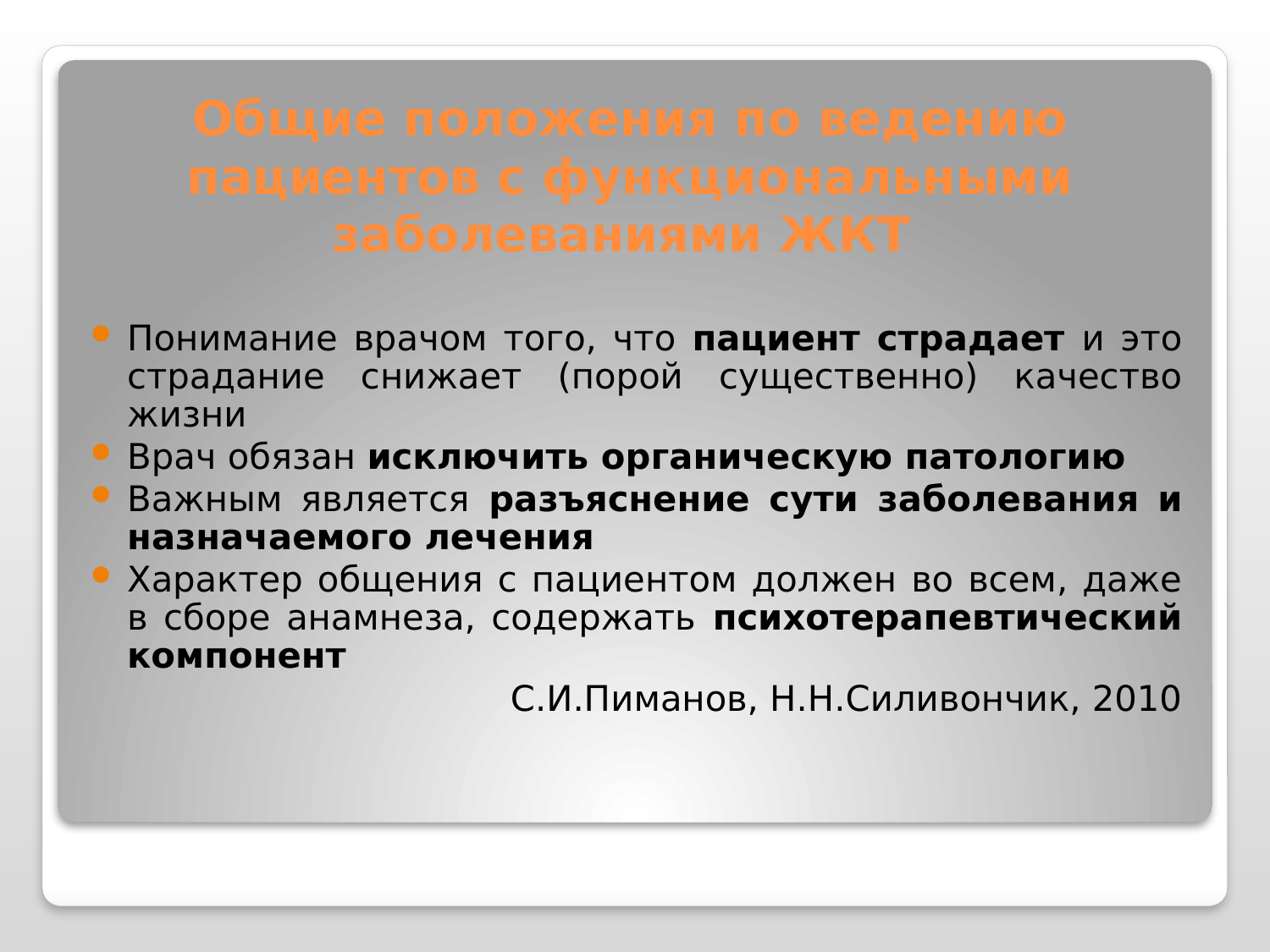

Общие положения по ведению пациентов с функциональными заболеваниями ЖКТ
Понимание врачом того, что пациент страдает и это страдание снижает (порой существенно) качество жизни
Врач обязан исключить органическую патологию
Важным является разъяснение сути заболевания и назначаемого лечения
Характер общения с пациентом должен во всем, даже в сборе анамнеза, содержать психотерапевтический компонент
С.И.Пиманов, Н.Н.Силивончик, 2010